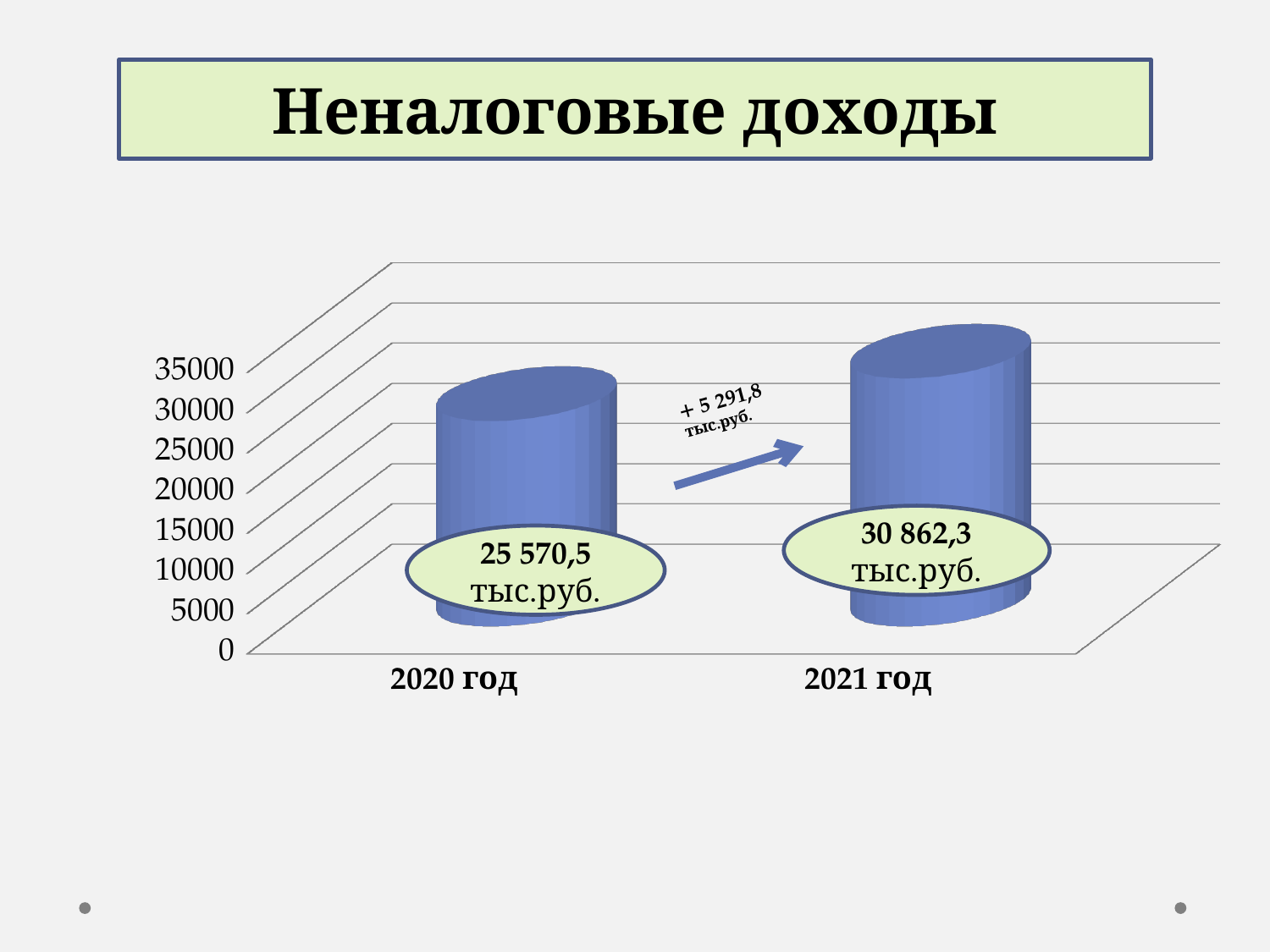

Неналоговые доходы

[unsupported chart]

+ 5 291,8 тыс.руб.
30 862,3 тыс.руб.
25 570,5 тыс.руб.